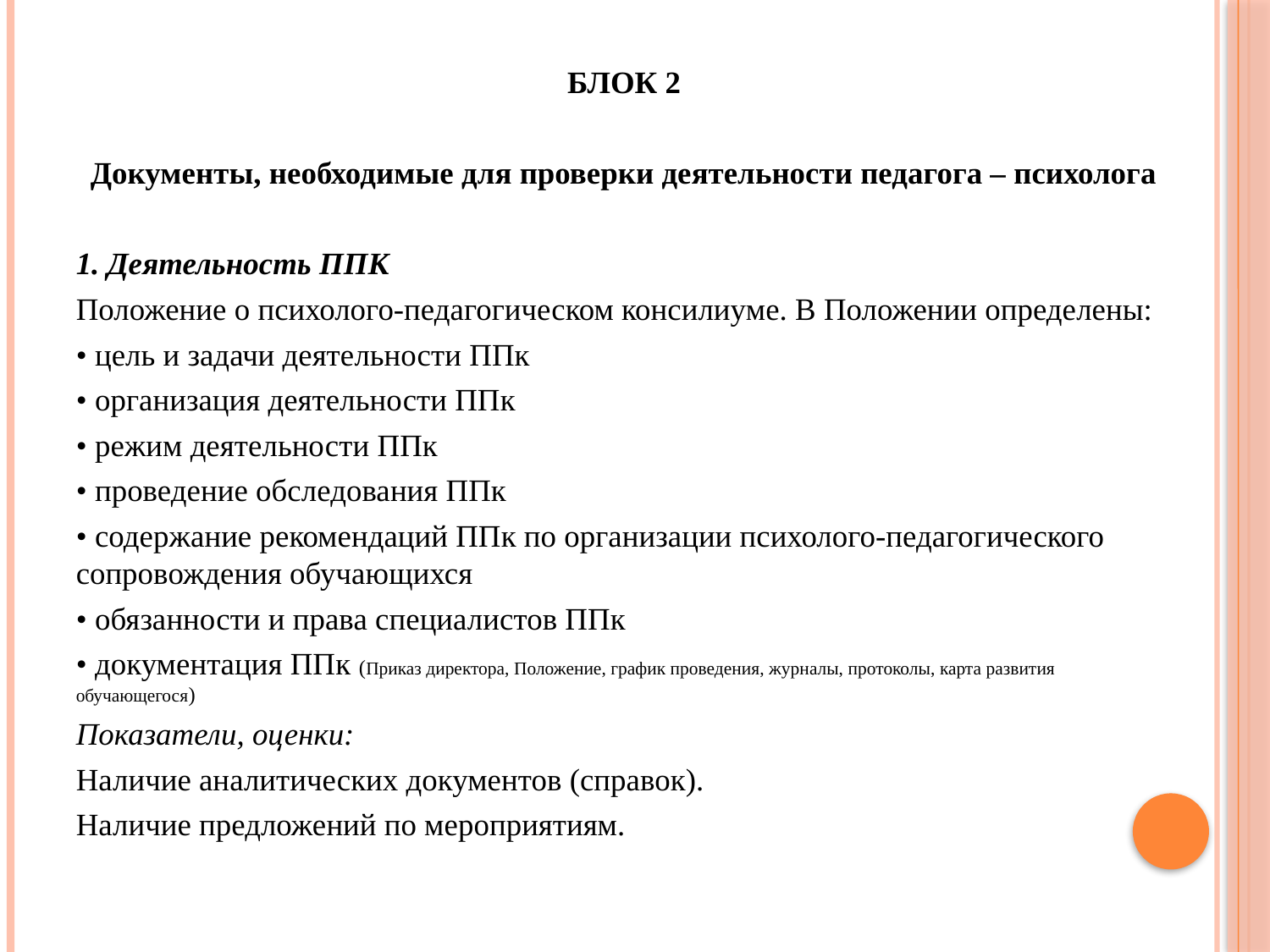

БЛОК 2

Документы, необходимые для проверки деятельности педагога – психолога

1. Деятельность ППК
Положение о психолого-педагогическом консилиуме. В Положении определены:
• цель и задачи деятельности ППк
• организация деятельности ППк
• режим деятельности ППк
• проведение обследования ППк
• содержание рекомендаций ППк по организации психолого-педагогического сопровождения обучающихся
• обязанности и права специалистов ППк
• документация ППк (Приказ директора, Положение, график проведения, журналы, протоколы, карта развития обучающегося)
Показатели, оценки:
Наличие аналитических документов (справок).
Наличие предложений по мероприятиям.